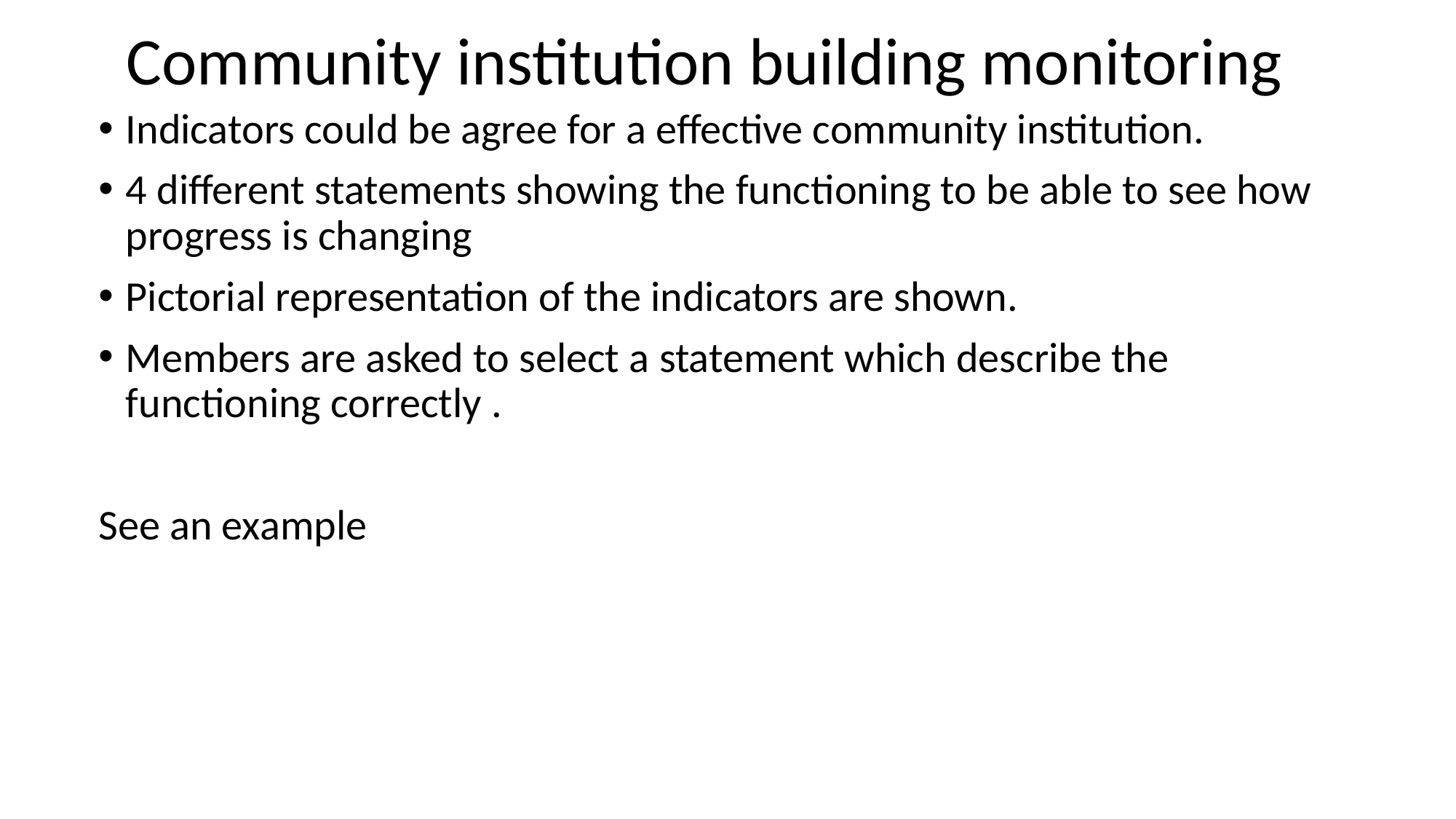

# Community institution building monitoring
Indicators could be agree for a effective community institution.
4 different statements showing the functioning to be able to see how progress is changing
Pictorial representation of the indicators are shown.
Members are asked to select a statement which describe the functioning correctly .

See an example